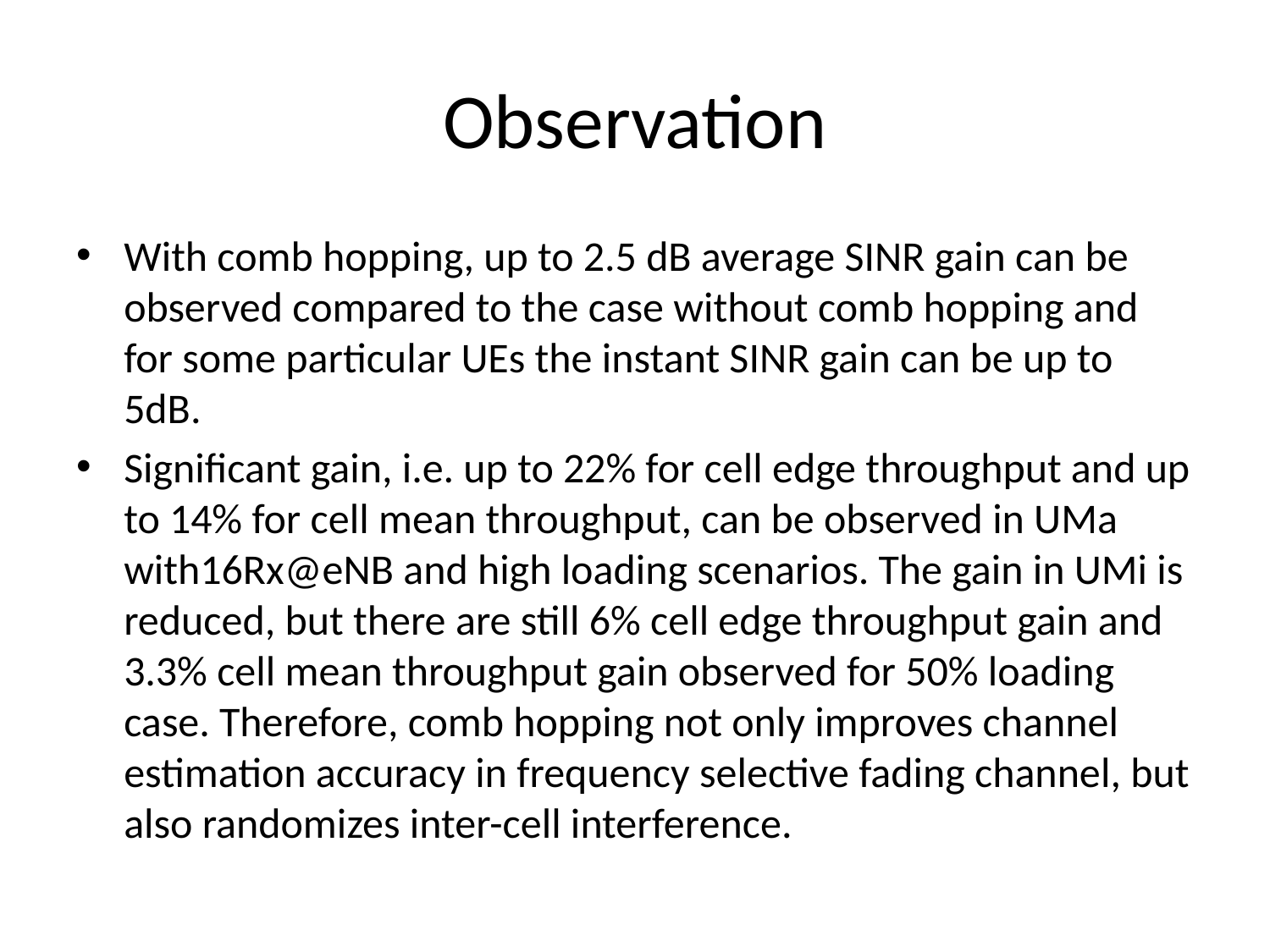

# Observation
With comb hopping, up to 2.5 dB average SINR gain can be observed compared to the case without comb hopping and for some particular UEs the instant SINR gain can be up to 5dB.
Significant gain, i.e. up to 22% for cell edge throughput and up to 14% for cell mean throughput, can be observed in UMa with16Rx@eNB and high loading scenarios. The gain in UMi is reduced, but there are still 6% cell edge throughput gain and 3.3% cell mean throughput gain observed for 50% loading case. Therefore, comb hopping not only improves channel estimation accuracy in frequency selective fading channel, but also randomizes inter-cell interference.